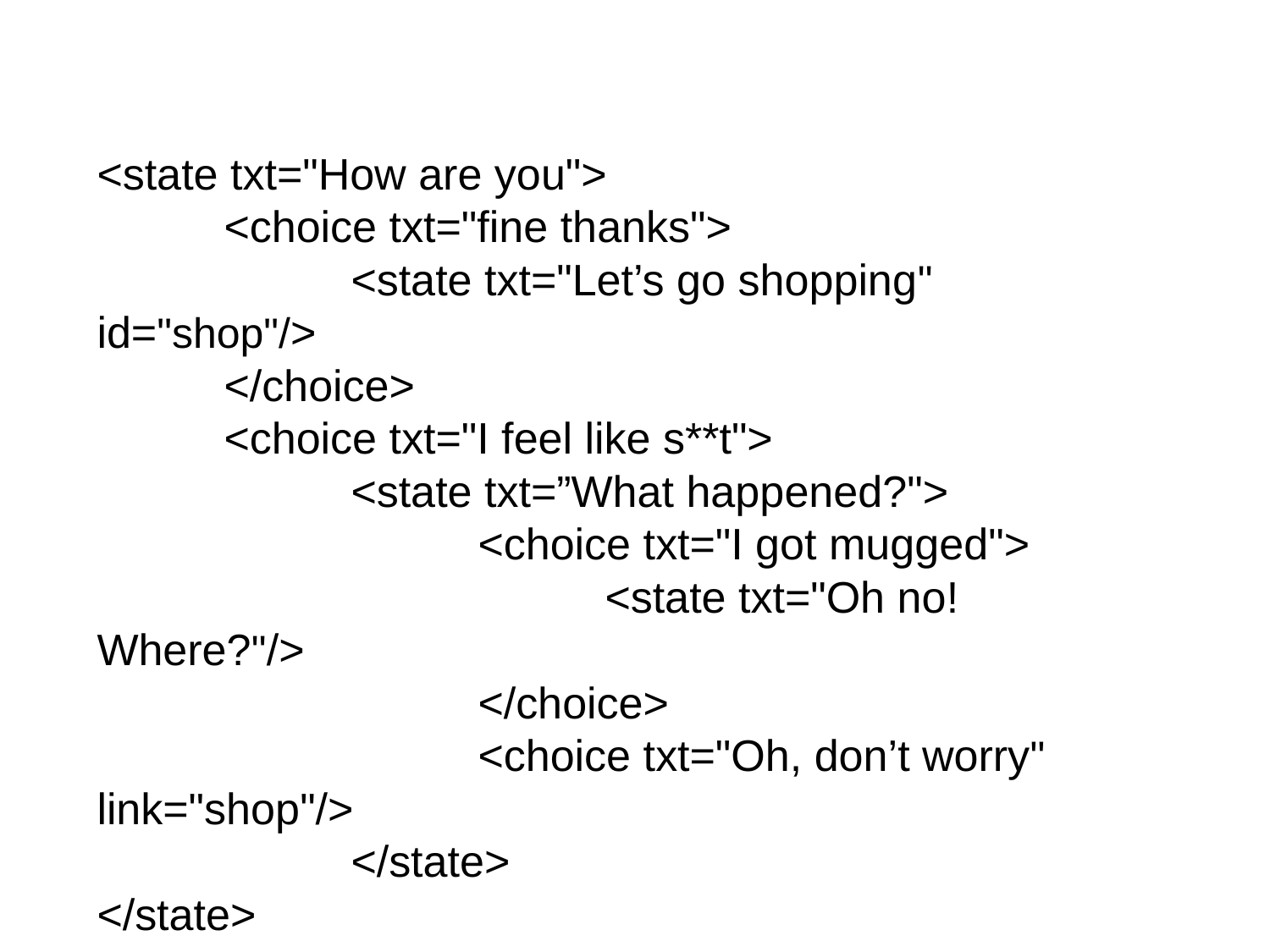

<state txt="How are you">
	<choice txt="fine thanks">
		<state txt="Let’s go shopping" id="shop"/>
	</choice>
	<choice txt="I feel like s**t">
		<state txt=”What happened?">
			<choice txt="I got mugged">
				<state txt="Oh no! Where?"/>
			</choice>
			<choice txt="Oh, don’t worry" link="shop"/>
		</state>
</state>